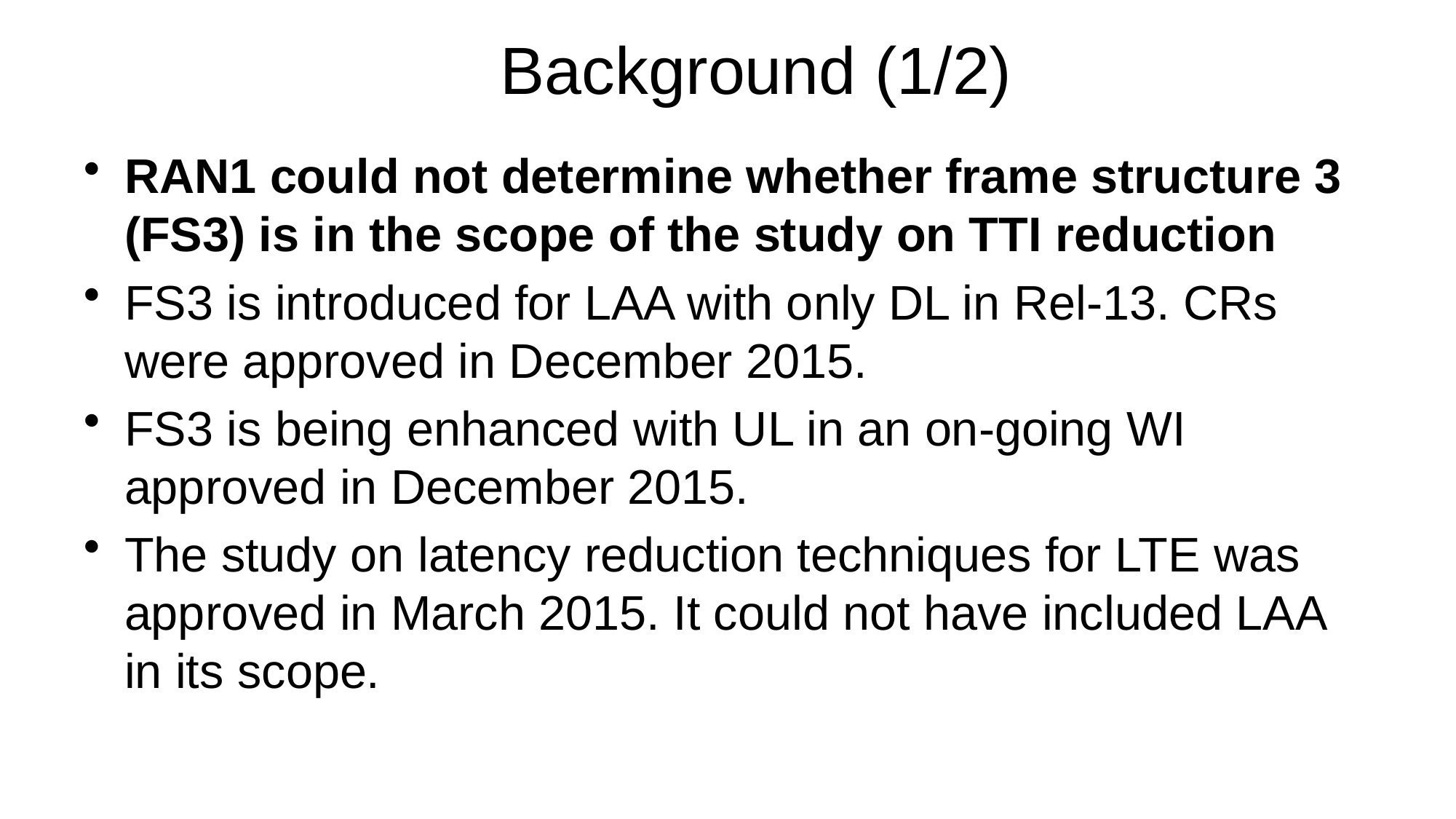

# Background (1/2)
RAN1 could not determine whether frame structure 3 (FS3) is in the scope of the study on TTI reduction
FS3 is introduced for LAA with only DL in Rel-13. CRs were approved in December 2015.
FS3 is being enhanced with UL in an on-going WI approved in December 2015.
The study on latency reduction techniques for LTE was approved in March 2015. It could not have included LAA in its scope.